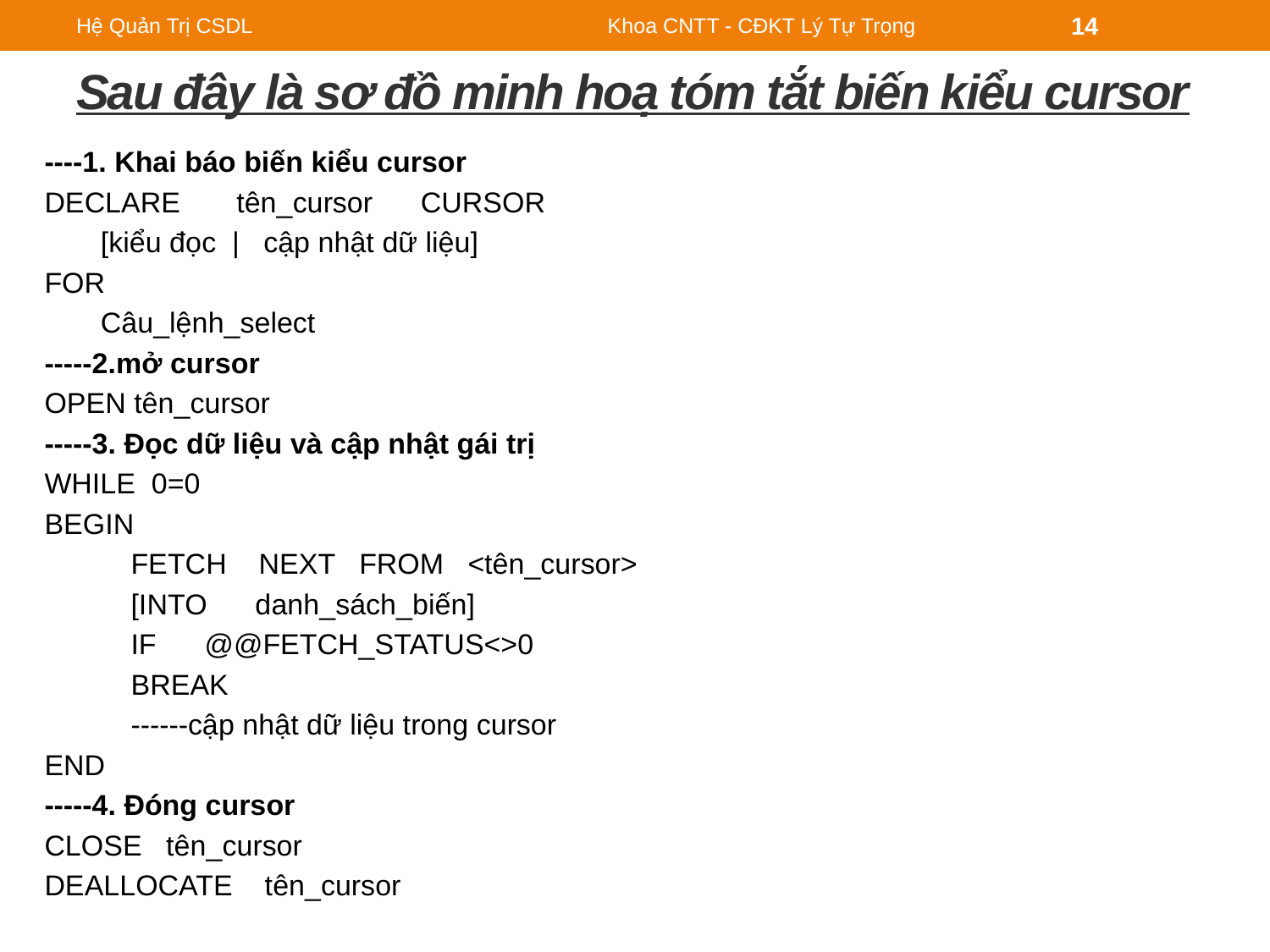

Hệ Quản Trị CSDL
Khoa CNTT - CĐKT Lý Tự Trọng
14
# Sau đây là sơ đồ minh hoạ tóm tắt biến kiểu cursor
----1. Khai báo biến kiểu cursor
DECLARE       tên_cursor      CURSOR
       [kiểu đọc  |   cập nhật dữ liệu]
FOR
       Câu_lệnh_select
-----2.mở cursor
OPEN tên_cursor
-----3. Đọc dữ liệu và cập nhật gái trị
WHILE  0=0
BEGIN
	FETCH    NEXT   FROM   <tên_cursor>
		[INTO      danh_sách_biến]
	IF      @@FETCH_STATUS<>0
		BREAK
	------cập nhật dữ liệu trong cursor
END
-----4. Đóng cursor
CLOSE   tên_cursor
DEALLOCATE    tên_cursor